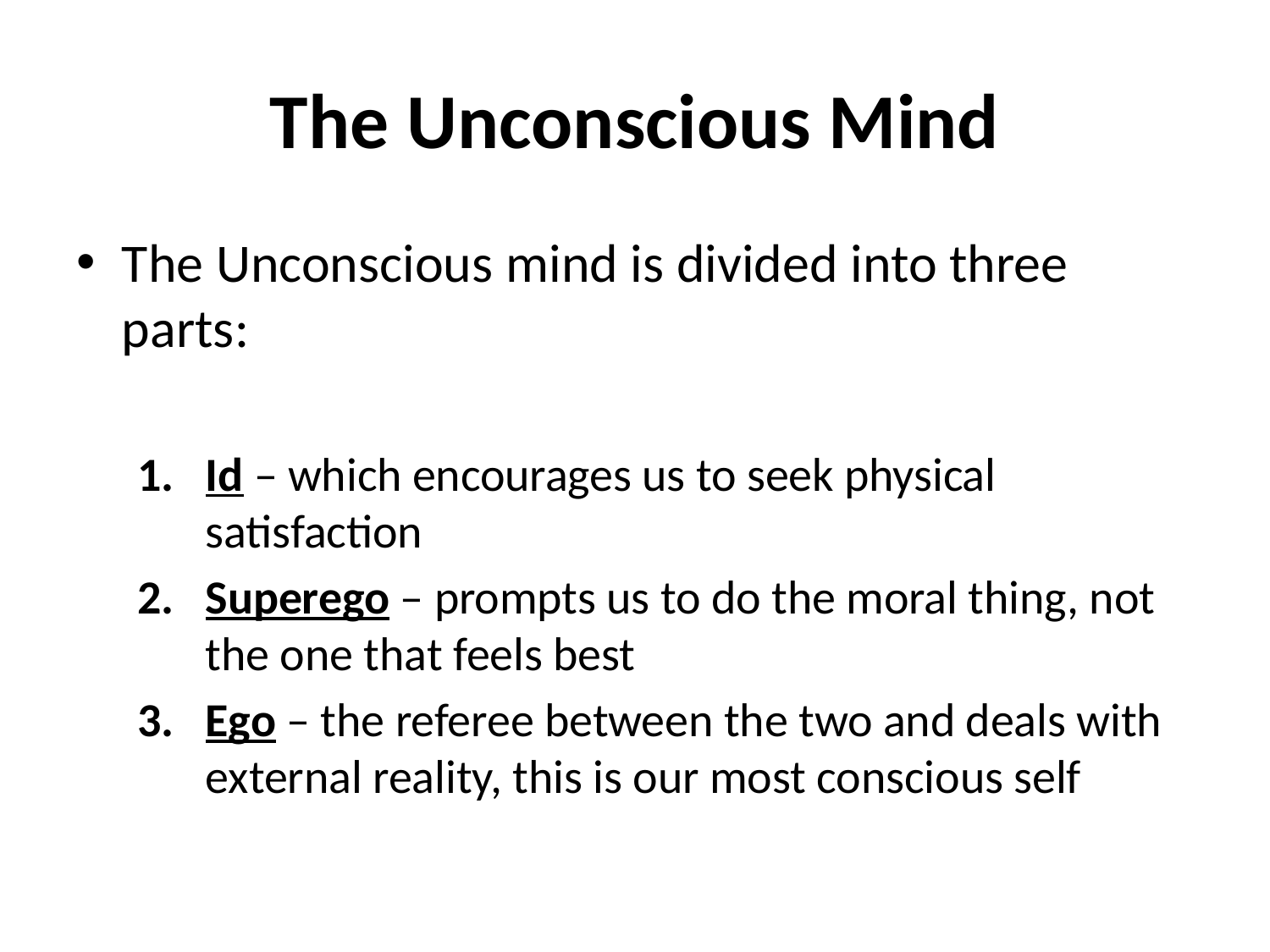

# The Unconscious Mind
The Unconscious mind is divided into three parts:

Id – which encourages us to seek physical satisfaction
Superego – prompts us to do the moral thing, not the one that feels best
Ego – the referee between the two and deals with external reality, this is our most conscious self